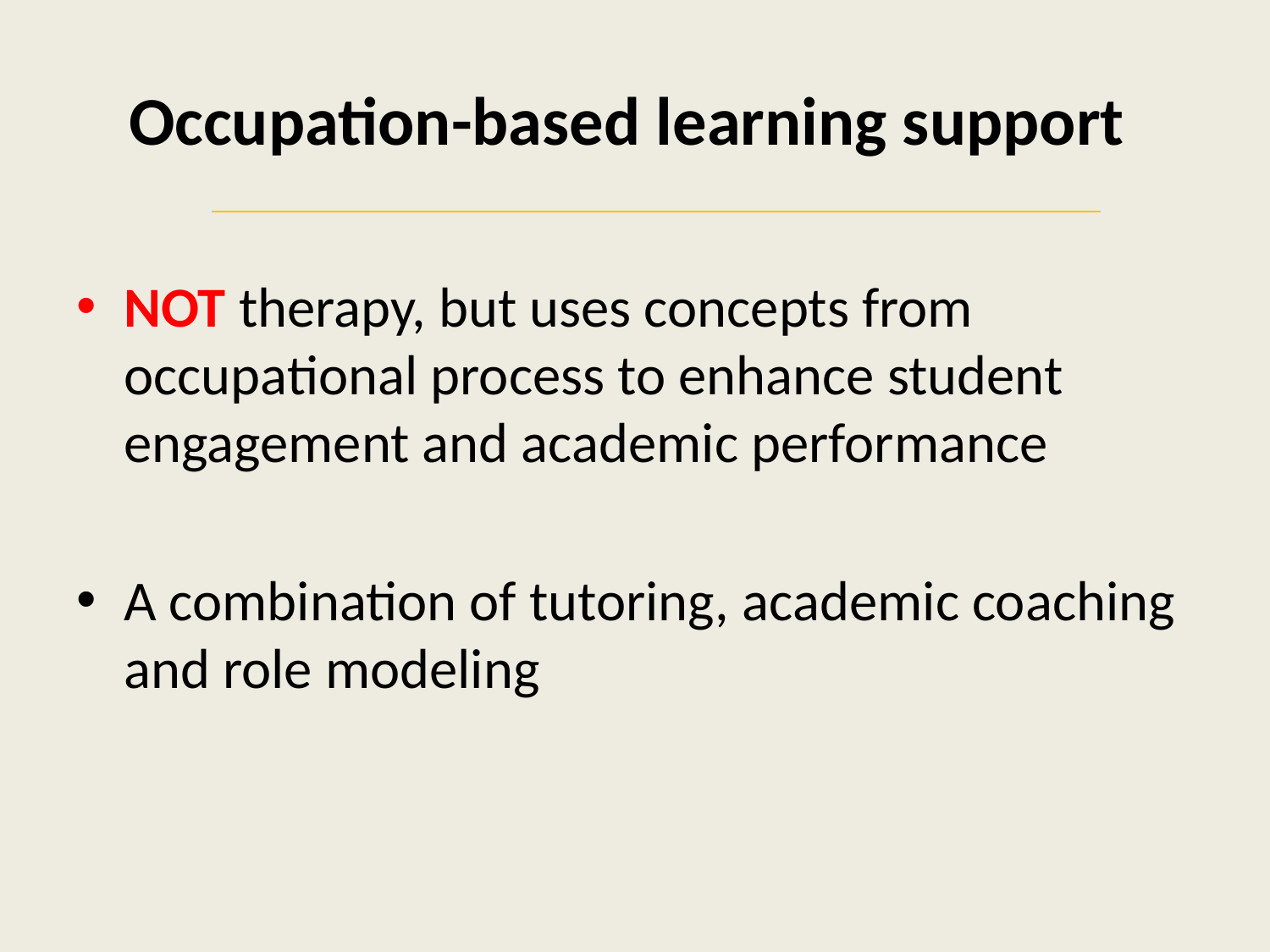

# Occupation-based learning support
NOT therapy, but uses concepts from occupational process to enhance student engagement and academic performance

A combination of tutoring, academic coaching and role modeling